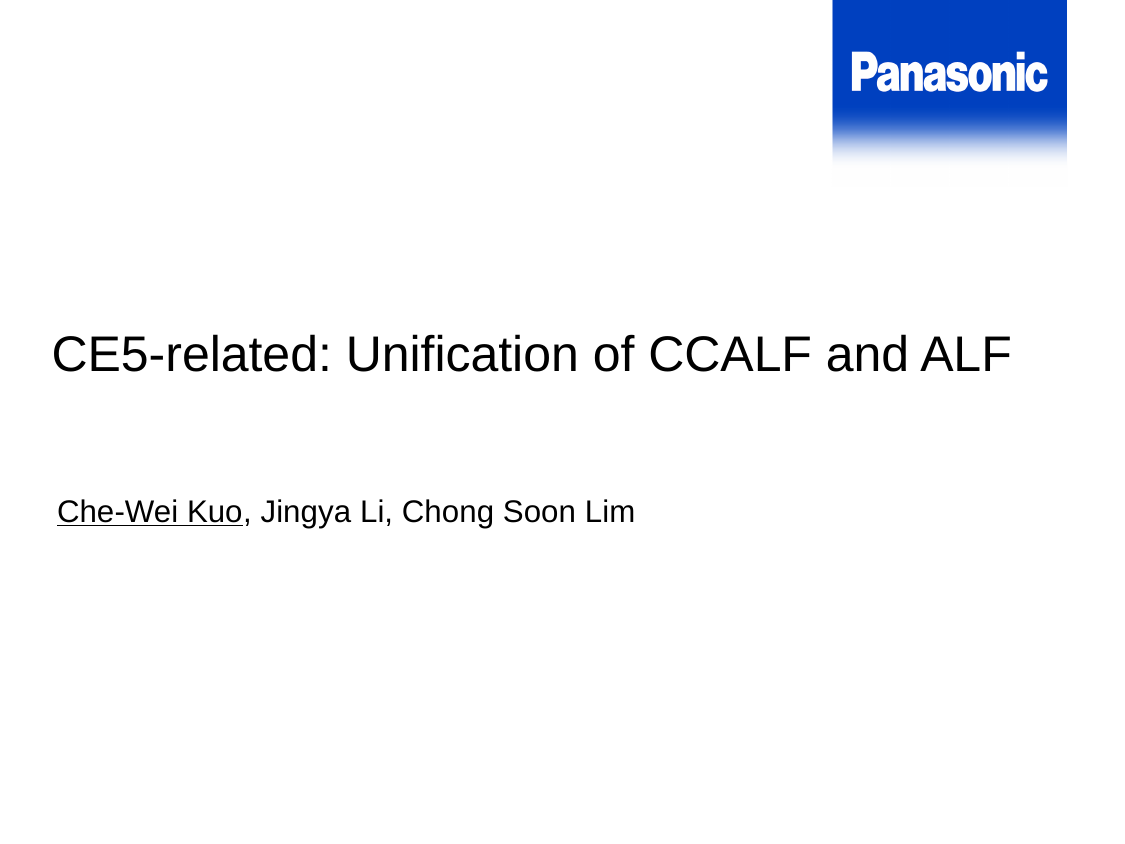

CE5-related: Unification of CCALF and ALF
Che-Wei Kuo, Jingya Li, Chong Soon Lim